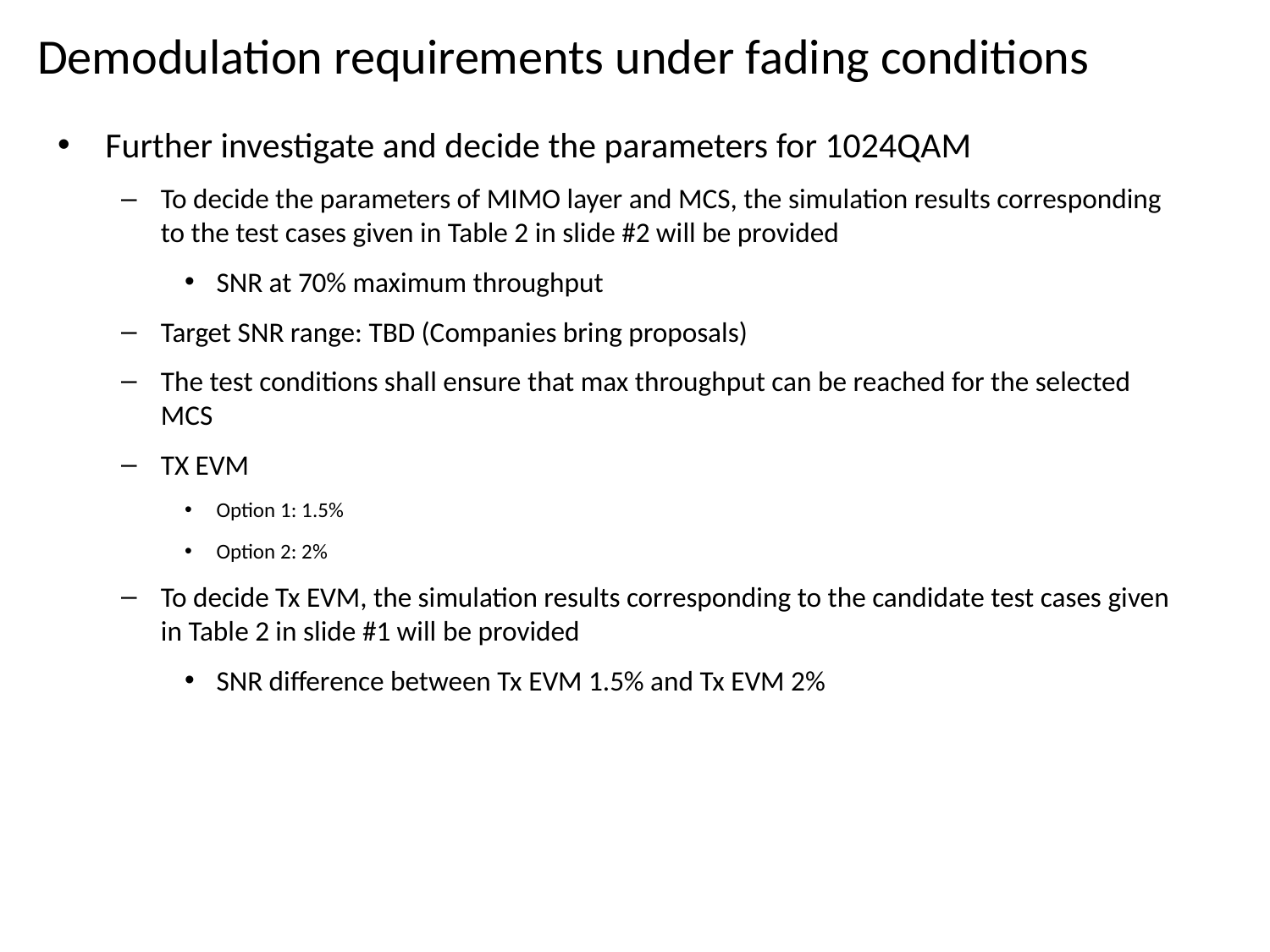

# Demodulation requirements under fading conditions
Further investigate and decide the parameters for 1024QAM
To decide the parameters of MIMO layer and MCS, the simulation results corresponding to the test cases given in Table 2 in slide #2 will be provided
SNR at 70% maximum throughput
Target SNR range: TBD (Companies bring proposals)
The test conditions shall ensure that max throughput can be reached for the selected MCS
TX EVM
Option 1: 1.5%
Option 2: 2%
To decide Tx EVM, the simulation results corresponding to the candidate test cases given in Table 2 in slide #1 will be provided
SNR difference between Tx EVM 1.5% and Tx EVM 2%